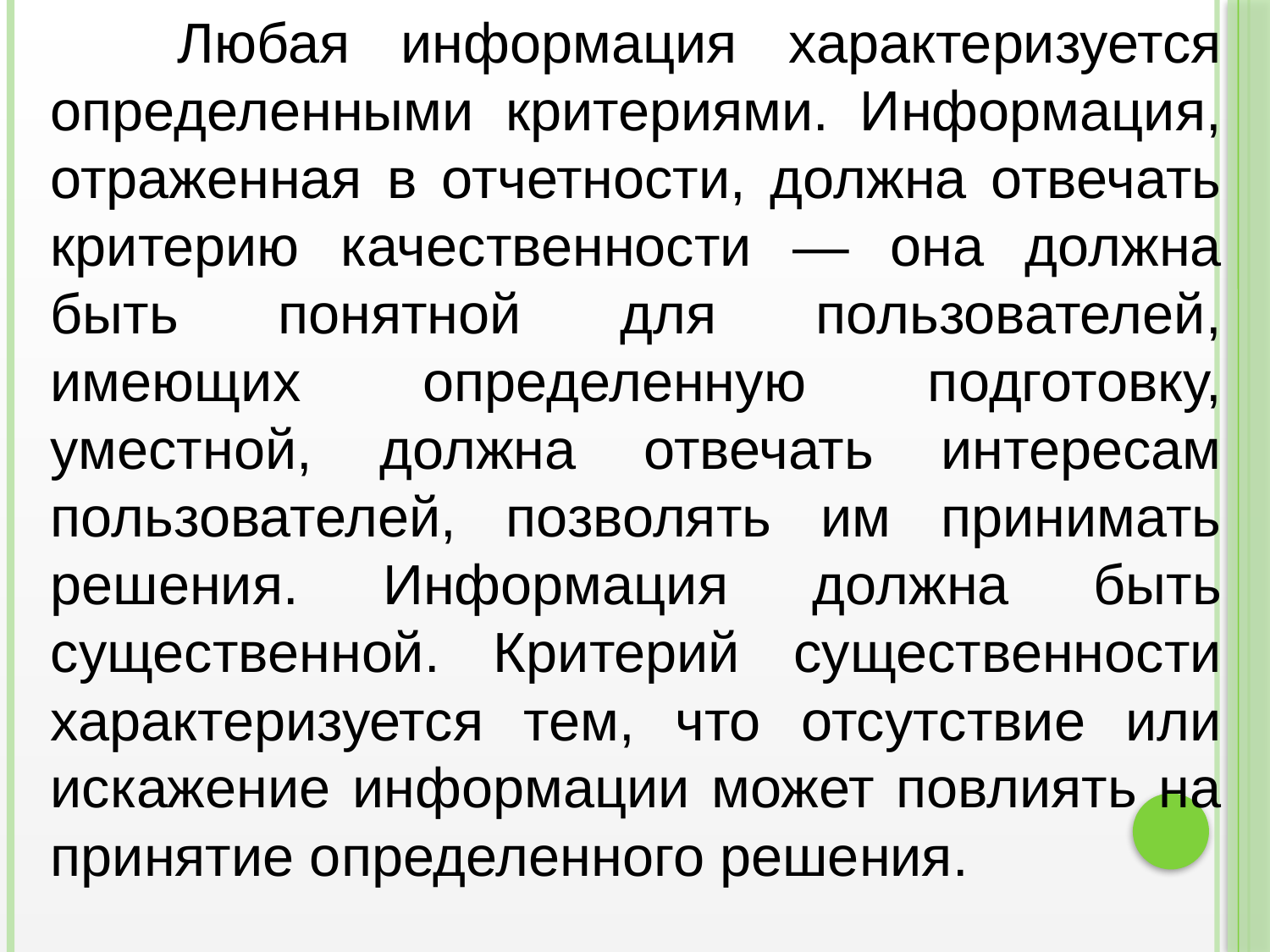

Любая информация характеризуется определенными критериями. Информация, отраженная в отчетности, должна отвечать критерию качественности — она должна быть понятной для пользователей, имеющих определенную подготовку, уместной, должна отвечать интересам пользователей, позволять им принимать решения. Информация должна быть существенной. Критерий существенности характеризуется тем, что отсутствие или искажение информации может повлиять на принятие определенного решения.